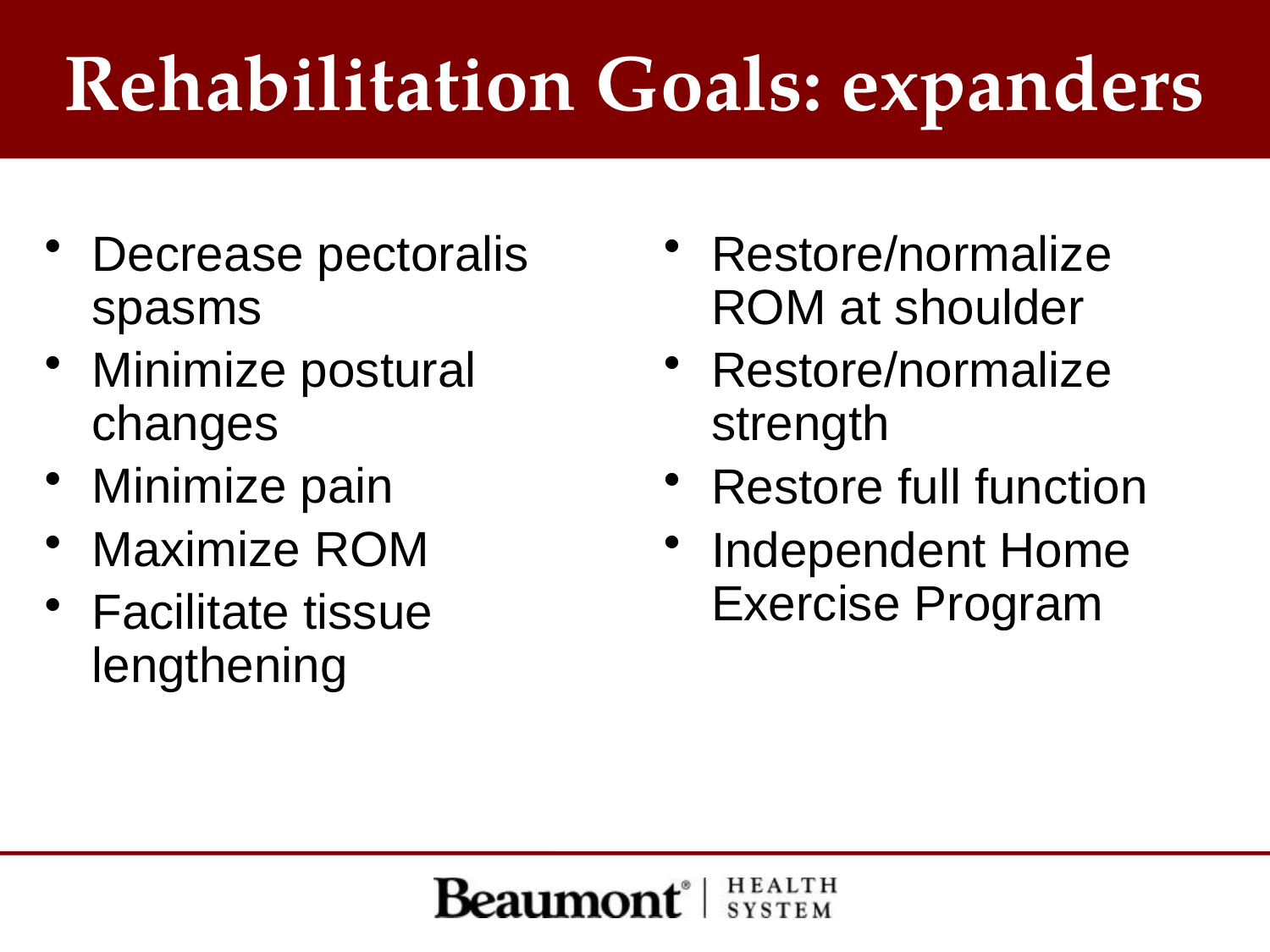

# Rehabilitation Goals: expanders

Decrease pectoralis spasms
Minimize postural changes
Minimize pain
Maximize ROM
Facilitate tissue lengthening

Restore/normalize ROM at shoulder
Restore/normalize strength
Restore full function
Independent Home Exercise Program